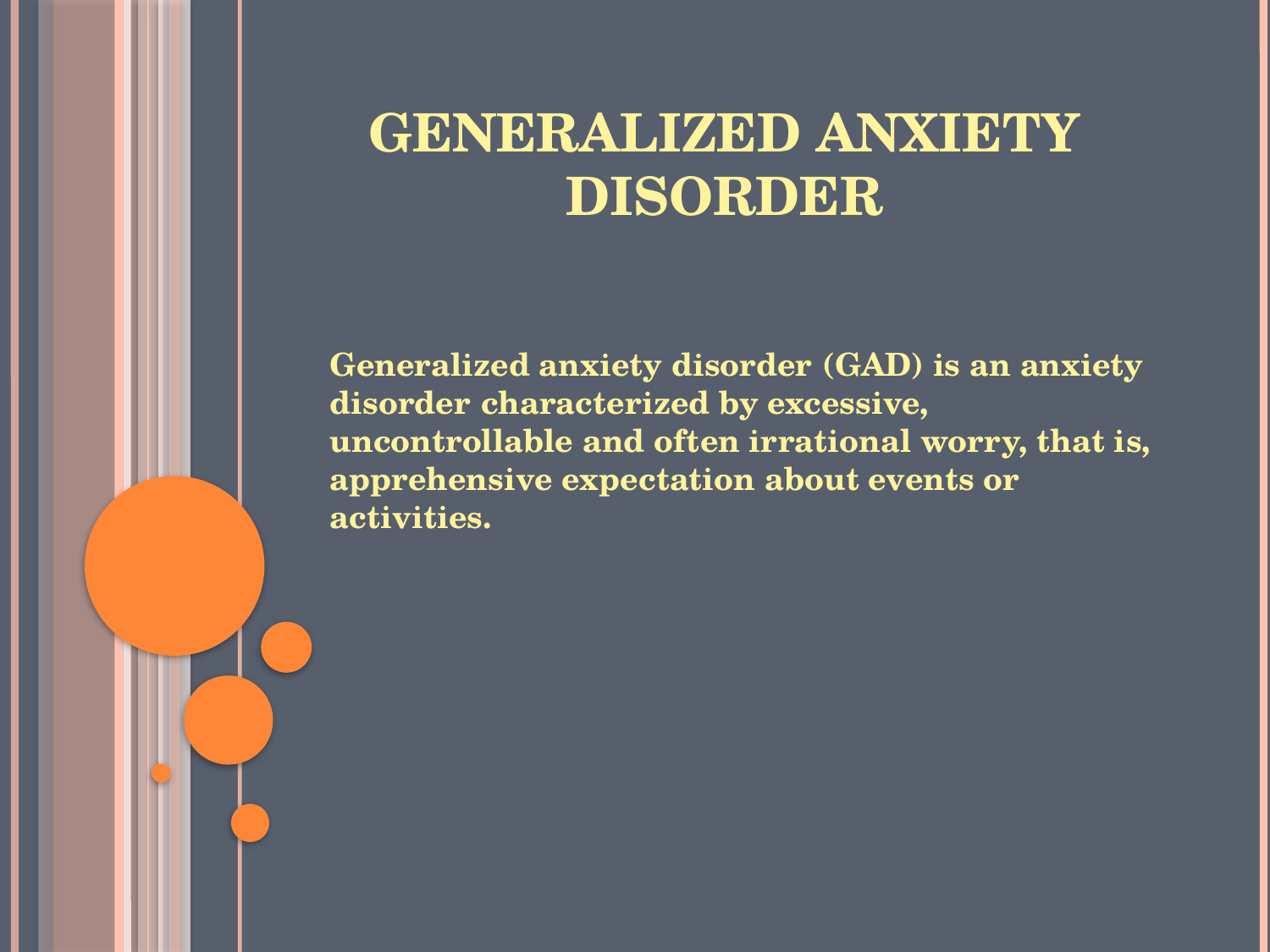

# Generalized Anxiety Disorder
Generalized anxiety disorder (GAD) is an anxiety disorder characterized by excessive, uncontrollable and often irrational worry, that is, apprehensive expectation about events or activities.